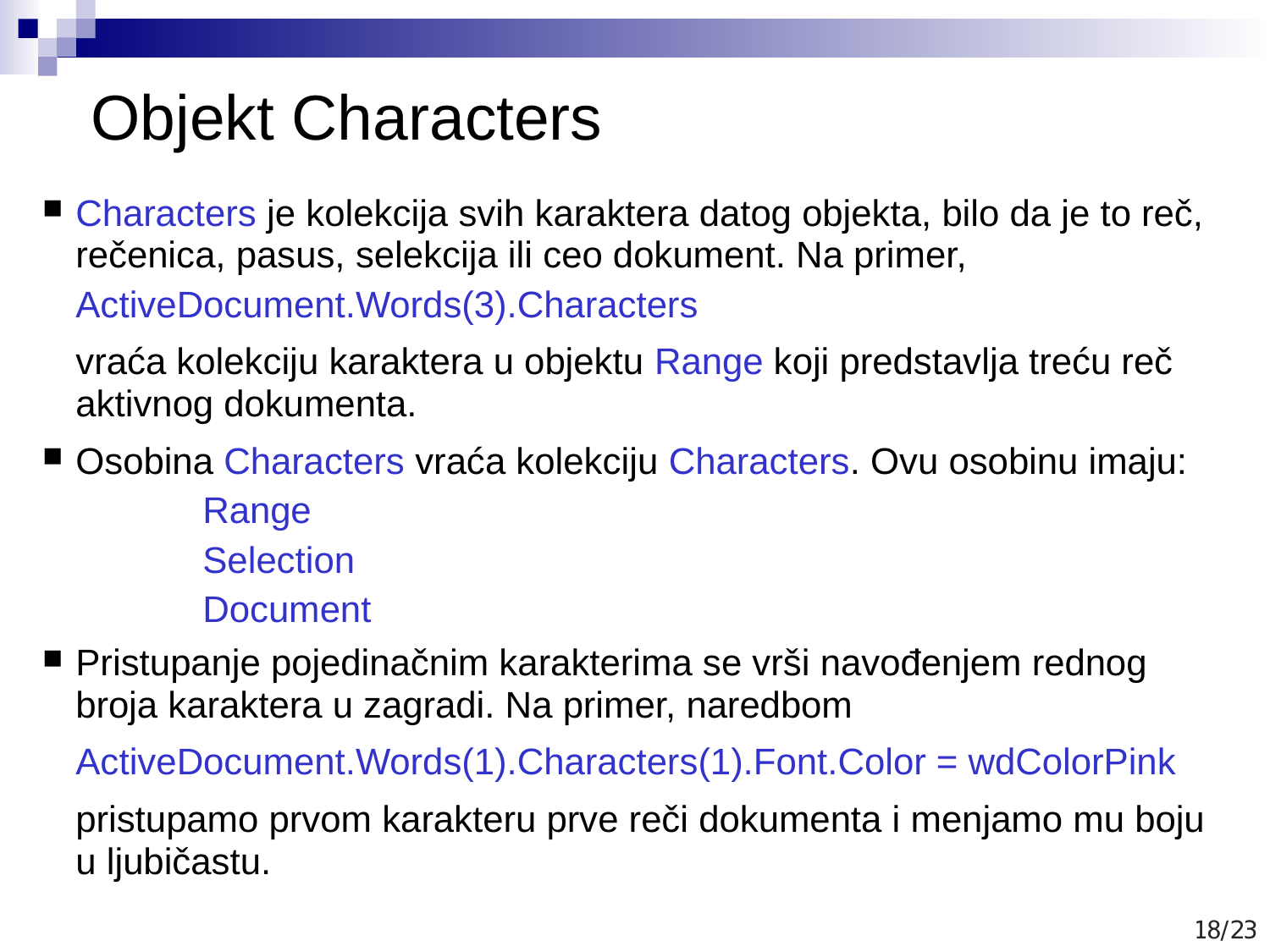

# Objekt Characters
Characters je kolekcija svih karaktera datog objekta, bilo da je to reč, rečenica, pasus, selekcija ili ceo dokument. Na primer,
	ActiveDocument.Words(3).Characters
	vraća kolekciju karaktera u objektu Range koji predstavlja treću reč aktivnog dokumenta.
Osobina Characters vraća kolekciju Characters. Ovu osobinu imaju:
		Range
		Selection
		Document
Pristupanje pojedinačnim karakterima se vrši navođenjem rednog broja karaktera u zagradi. Na primer, naredbom
	ActiveDocument.Words(1).Characters(1).Font.Color = wdColorPink
	pristupamo prvom karakteru prve reči dokumenta i menjamo mu boju u ljubičastu.
18/23